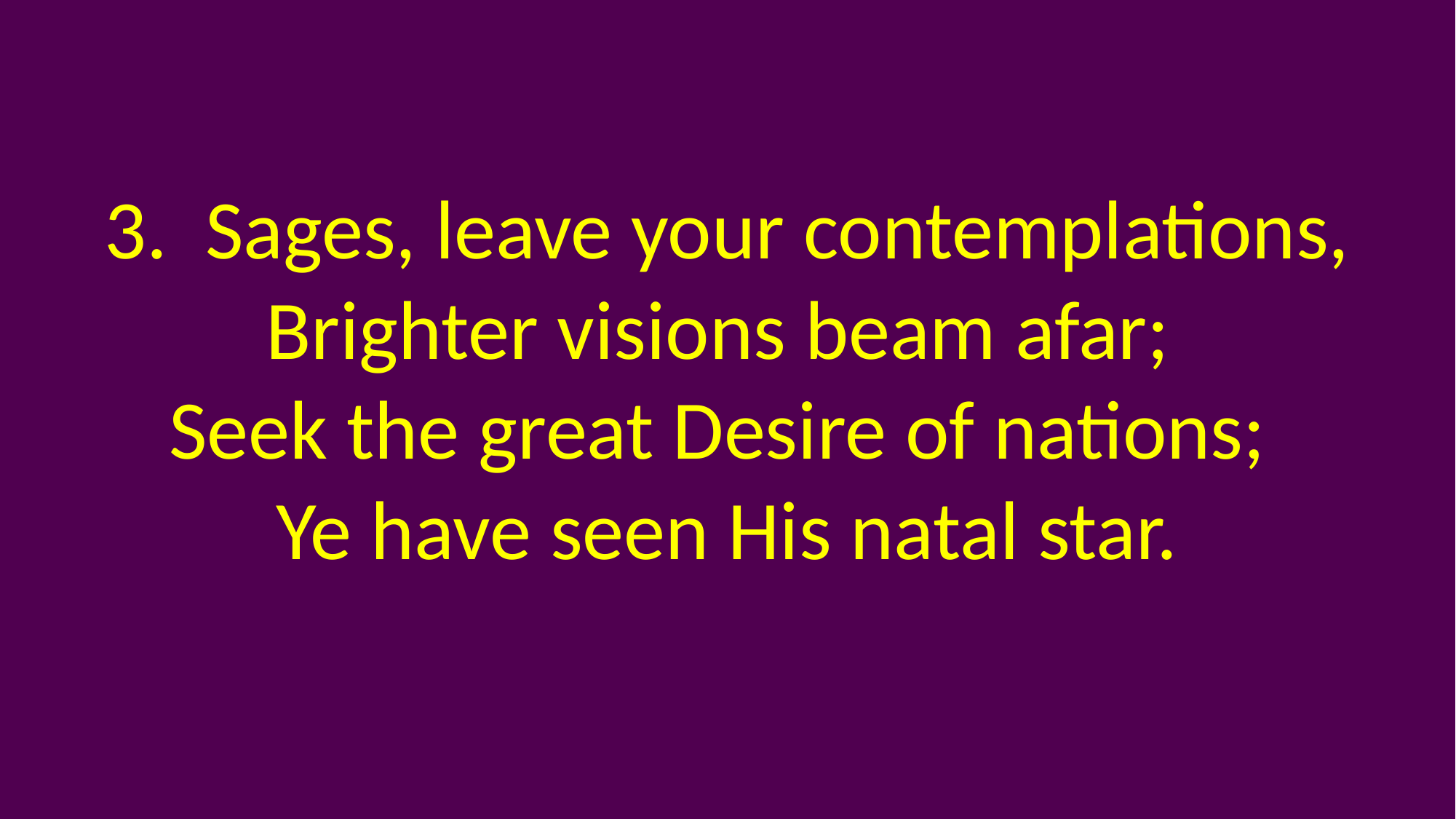

3.  Sages, leave your contemplations,
Brighter visions beam afar;
Seek the great Desire of nations;
Ye have seen His natal star.